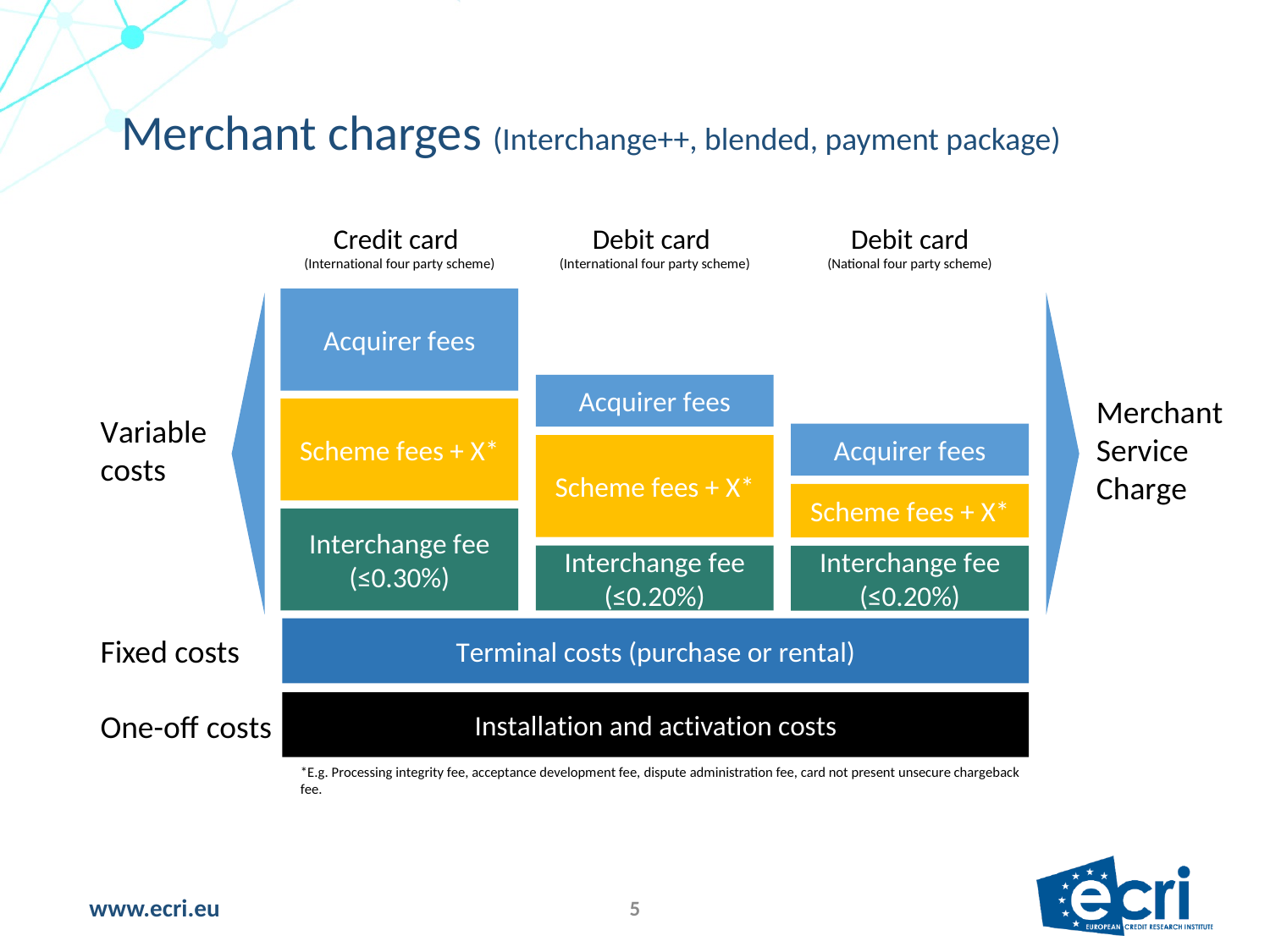

Merchant charges (Interchange++, blended, payment package)
Credit card
(International four party scheme)
Debit card
(International four party scheme)
Debit card
(National four party scheme)
Acquirer fees
Acquirer fees
Merchant Service Charge
Scheme fees + X*
Variable costs
Acquirer fees
Scheme fees + X*

Scheme fees + X*
Interchange fee
(≤0.30%)
Interchange fee (≤0.20%)
Interchange fee (≤0.20%)
Terminal costs (purchase or rental)
Fixed costs
Installation and activation costs
One-off costs
*E.g. Processing integrity fee, acceptance development fee, dispute administration fee, card not present unsecure chargeback fee.
5